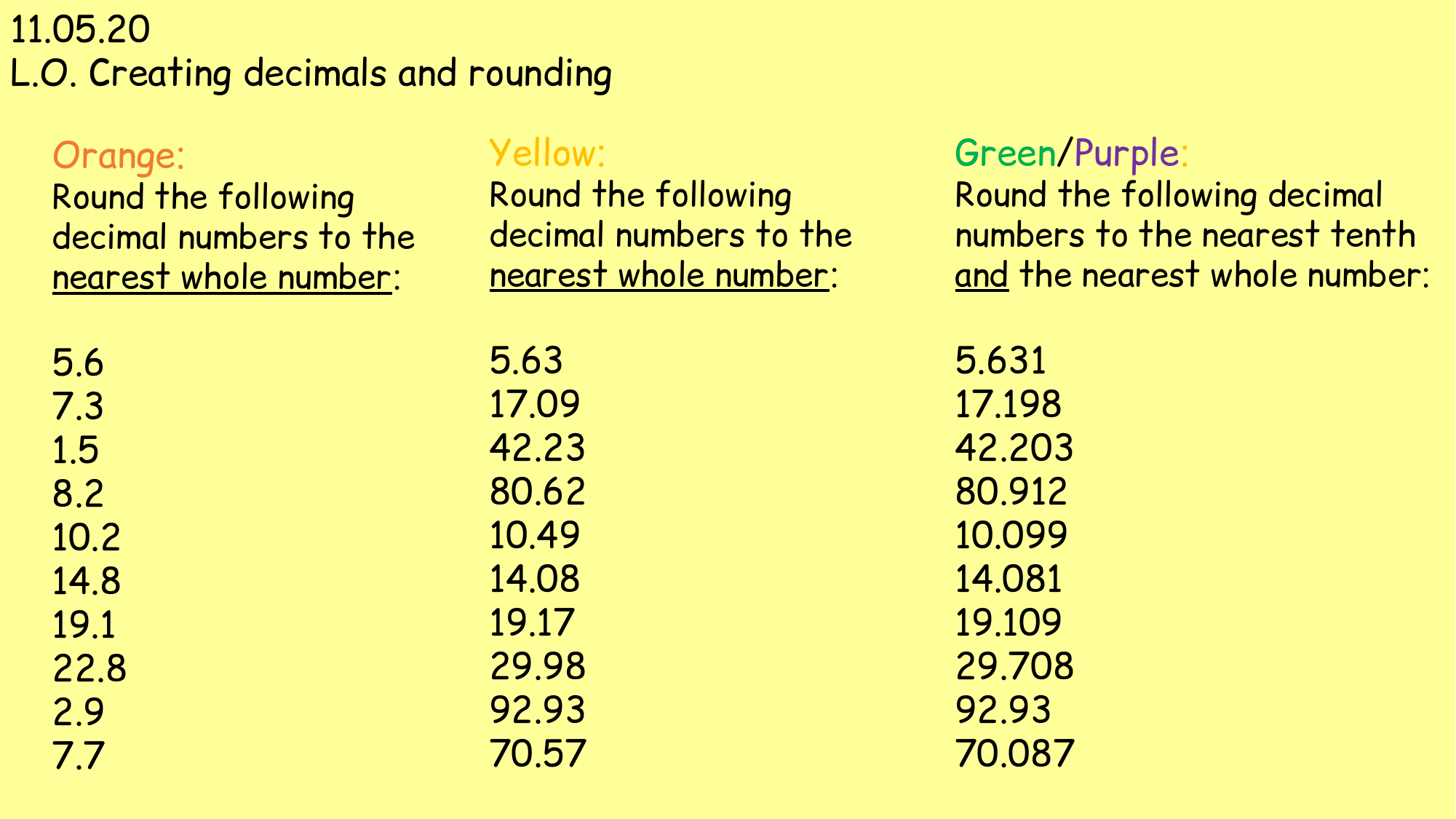

11.05.20
L.O. Creating decimals and rounding
Yellow:
Round the following decimal numbers to the nearest whole number:

5.63
17.09
42.23
80.62
10.49
14.08
19.17
29.98
92.93
70.57
Green/Purple:
Round the following decimal numbers to the nearest tenth and the nearest whole number:

5.631
17.198
42.203
80.912
10.099
14.081
19.109
29.708
92.93
70.087
Orange:
Round the following decimal numbers to the nearest whole number:

5.6
7.3
1.5
8.2
10.2
14.8
19.1
22.8
2.9
7.7